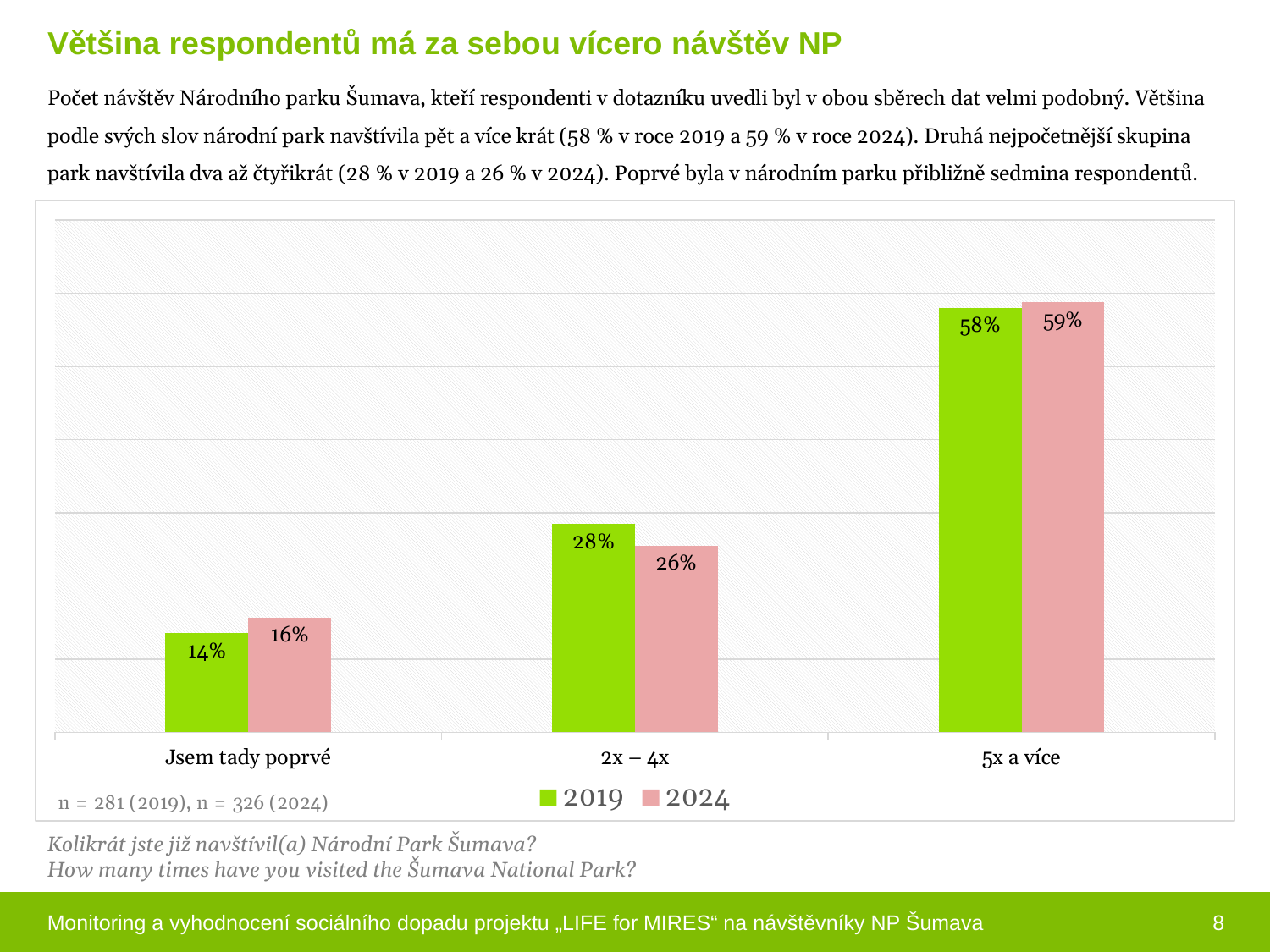

Většina respondentů má za sebou vícero návštěv NP
Počet návštěv Národního parku Šumava, kteří respondenti v dotazníku uvedli byl v obou sběrech dat velmi podobný. Většina podle svých slov národní park navštívila pět a více krát (58 % v roce 2019 a 59 % v roce 2024). Druhá nejpočetnější skupina park navštívila dva až čtyřikrát (28 % v 2019 a 26 % v 2024). Poprvé byla v národním parku přibližně sedmina respondentů.

### Chart

| Category | 2019 | 2024 |
|---|---|---|
| Jsem tady poprvé | 0.135231316725979 | 0.157 |
| 2x – 4x | 0.284697508896797 | 0.255 |
| 5x a více | 0.580071174377224 | 0.588 |
Kolikrát jste již navštívil(a) Národní Park Šumava?
How many times have you visited the Šumava National Park?
8
Monitoring a vyhodnocení sociálního dopadu projektu „LIFE for MIRES“ na návštěvníky NP Šumava